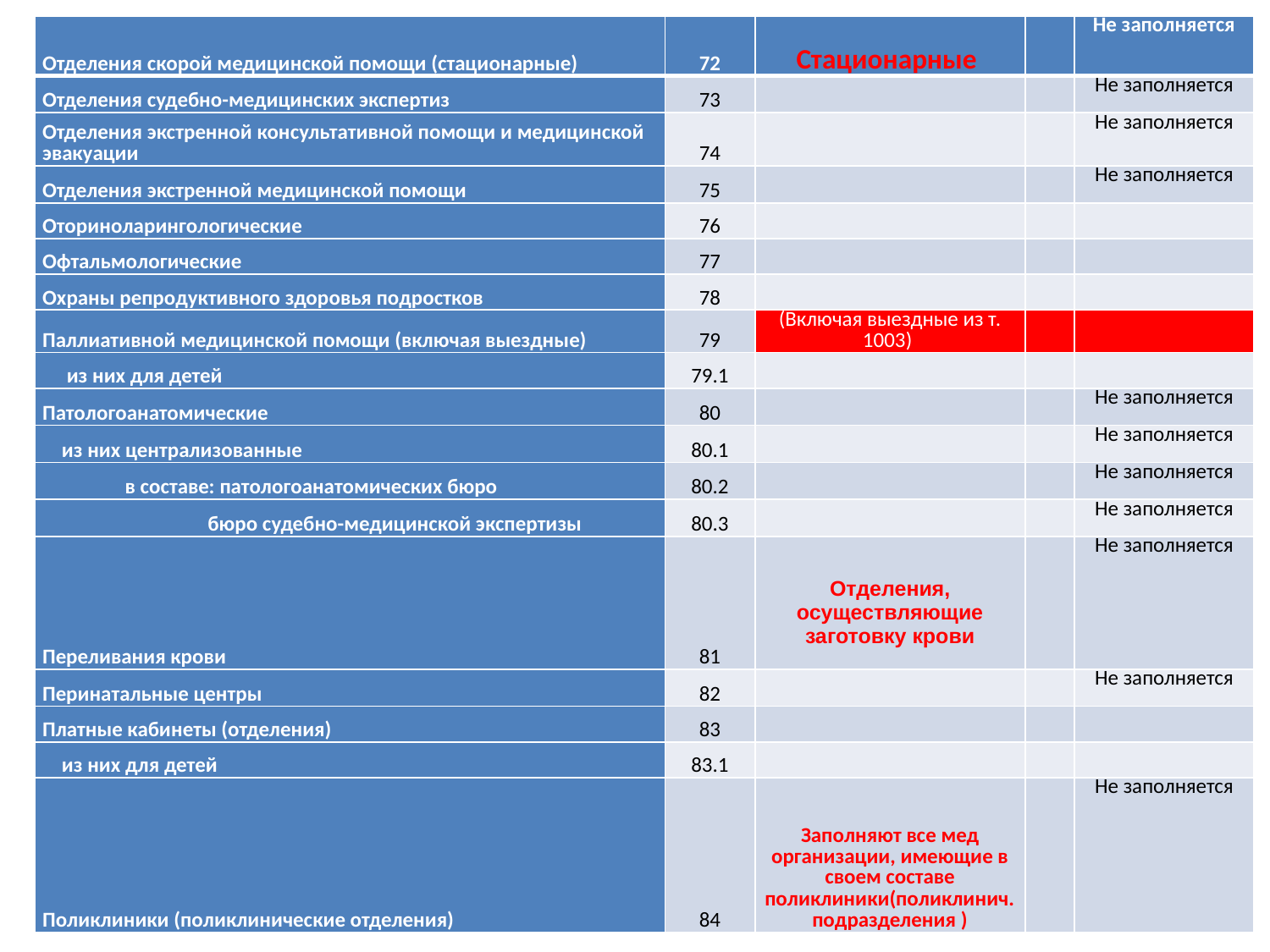

| Отделения скорой медицинской помощи (стационарные) | 72 | Стационарные |  | Не заполняется |
| --- | --- | --- | --- | --- |
| Отделения судебно-медицинских экспертиз | 73 |  |  | Не заполняется |
| Отделения экстренной консультативной помощи и медицинской эвакуации | 74 |  |  | Не заполняется |
| Отделения экстренной медицинской помощи | 75 |  |  | Не заполняется |
| Оториноларингологические | 76 |  |  |  |
| Офтальмологические | 77 |  |  |  |
| Охраны репродуктивного здоровья подростков | 78 |  |  |  |
| Паллиативной медицинской помощи (включая выездные) | 79 | (Включая выездные из т. 1003) |  |  |
| из них для детей | 79.1 |  |  |  |
| Патологоанатомические | 80 |  |  | Не заполняется |
| из них централизованные | 80.1 |  |  | Не заполняется |
| в составе: патологоанатомических бюро | 80.2 |  |  | Не заполняется |
| бюро судебно-медицинской экспертизы | 80.3 |  |  | Не заполняется |
| Переливания крови | 81 | Отделения, осуществляющие заготовку крови |  | Не заполняется |
| Перинатальные центры | 82 |  |  | Не заполняется |
| Платные кабинеты (отделения) | 83 |  |  |  |
| из них для детей | 83.1 |  |  |  |
| Поликлиники (поликлинические отделения) | 84 | Заполняют все мед организации, имеющие в своем составе поликлиники(поликлинич.подразделения ) |  | Не заполняется |